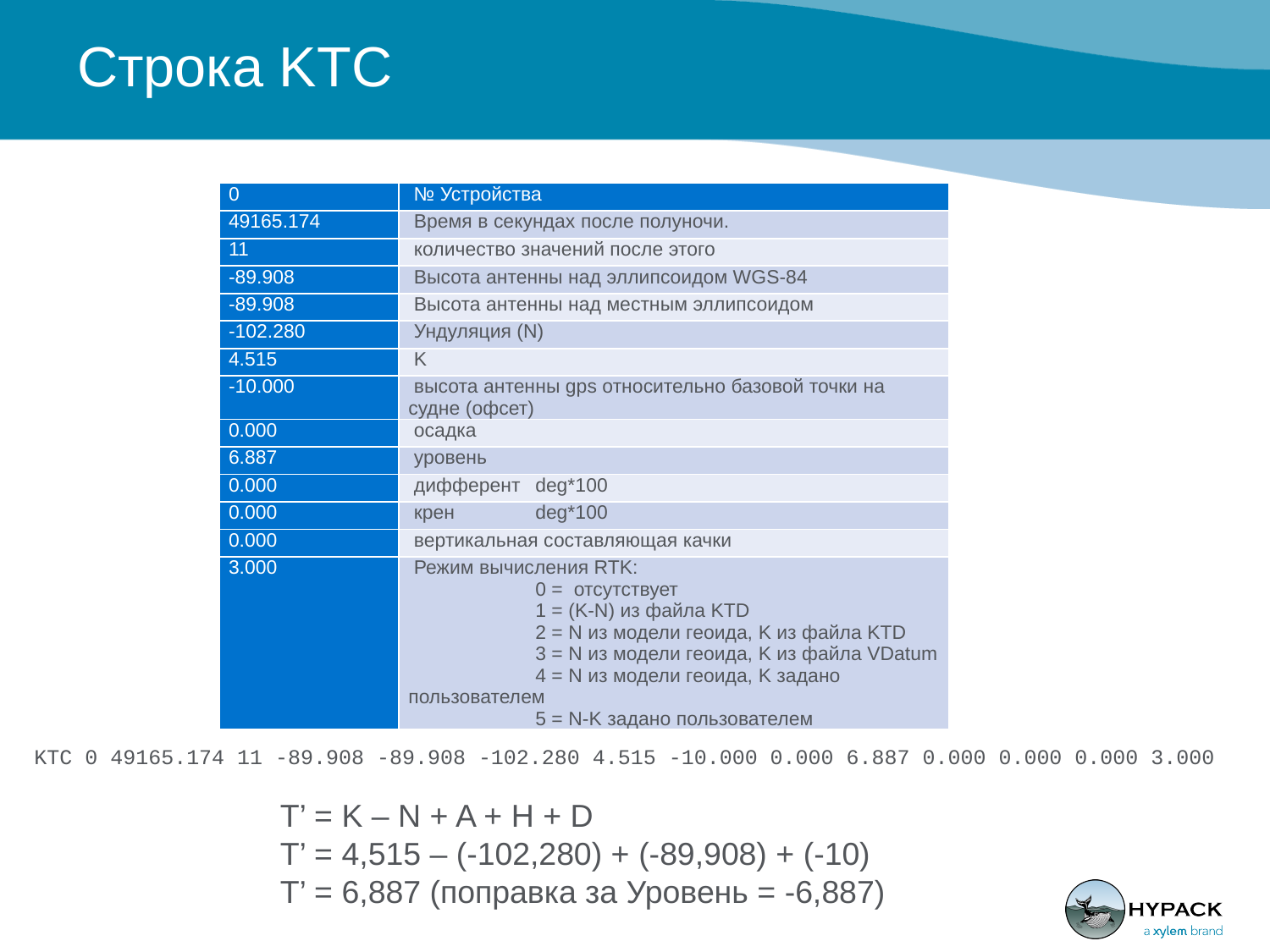

Строка KTC
| 0 | № Устройства |
| --- | --- |
| 49165.174 | Время в секундах после полуночи. |
| 11 | количество значений после этого |
| -89.908 | Высота антенны над эллипсоидом WGS-84 |
| -89.908 | Высота антенны над местным эллипсоидом |
| -102.280 | Ундуляция (N) |
| 4.515 | K |
| -10.000 | высота антенны gps относительно базовой точки на судне (офсет) |
| 0.000 | осадка |
| 6.887 | уровень |
| 0.000 | дифферент deg\*100 |
| 0.000 | крен deg\*100 |
| 0.000 | вертикальная составляющая качки |
| 3.000 | Режим вычисления RTK: 0 = отсутствует 1 = (K-N) из файла KTD 2 = N из модели геоида, K из файла KTD 3 = N из модели геоида, K из файла VDatum 4 = N из модели геоида, K задано пользователем 5 = N-K задано пользователем |
KTC 0 49165.174 11 -89.908 -89.908 -102.280 4.515 -10.000 0.000 6.887 0.000 0.000 0.000 3.000
T’ = K – N + A + H + D
T’ = 4,515 – (-102,280) + (-89,908) + (-10)
T’ = 6,887 (поправка за Уровень = -6,887)